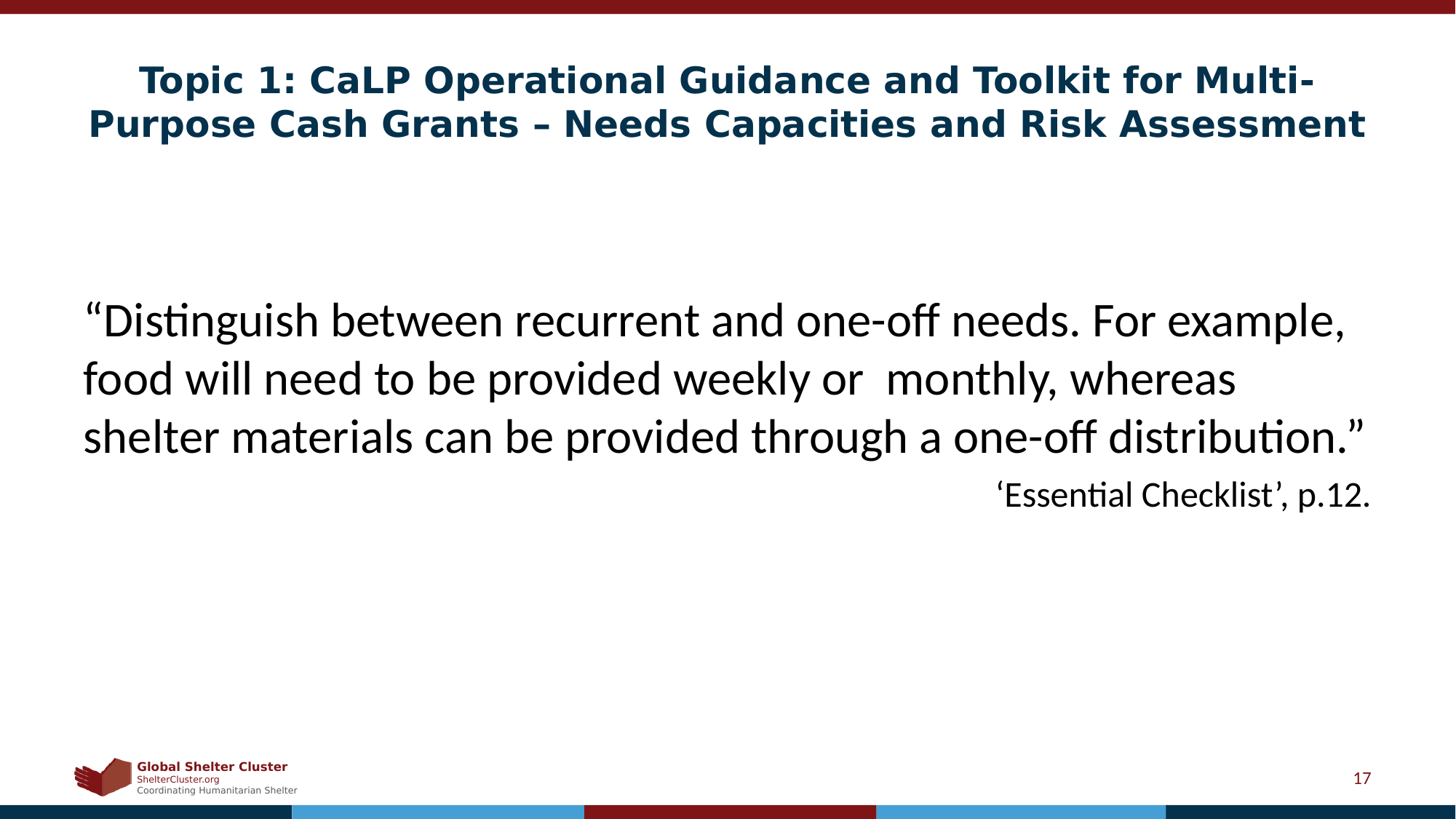

# Topic 1: CaLP Operational Guidance and Toolkit for Multi-Purpose Cash Grants – Needs Capacities and Risk Assessment
“Distinguish between recurrent and one-off needs. For example, food will need to be provided weekly or  monthly, whereas shelter materials can be provided through a one-off distribution.”
‘Essential Checklist’, p.12.

17